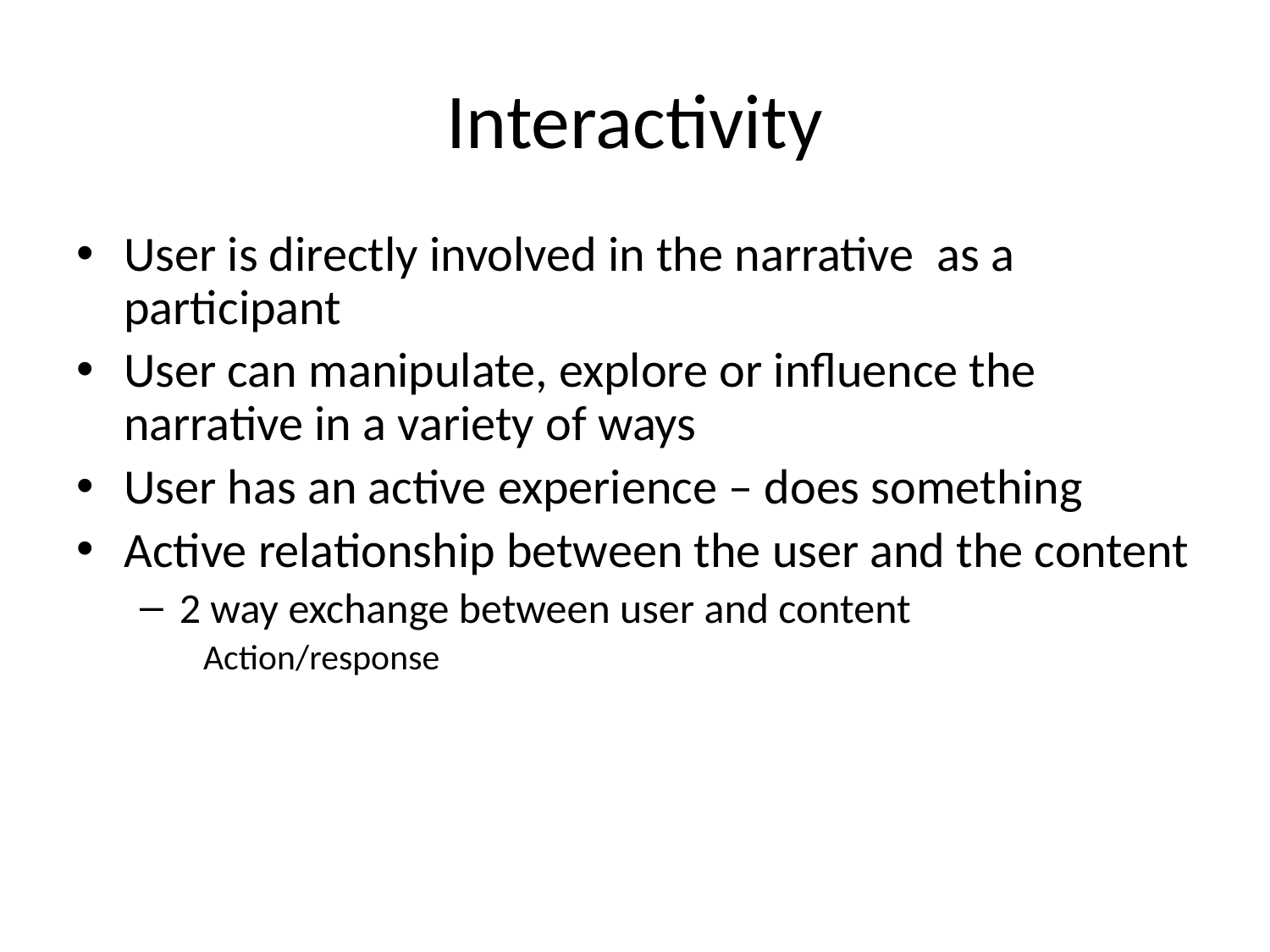

# Interactivity
User is directly involved in the narrative  as a participant
User can manipulate, explore or influence the narrative in a variety of ways
User has an active experience – does something
Active relationship between the user and the content
2 way exchange between user and content
Action/response